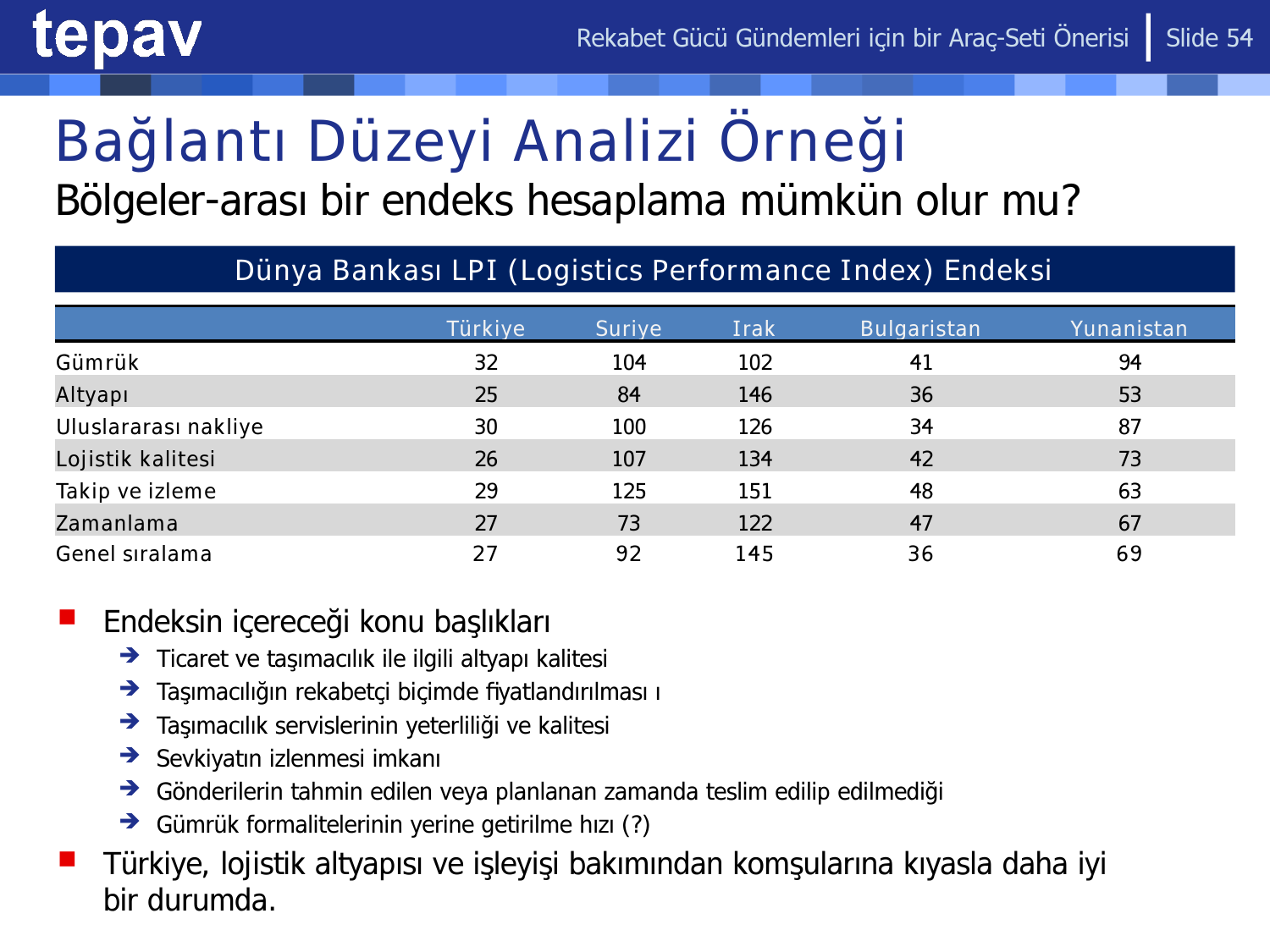

Rekabet Gücü Gündemleri için bir Araç-Seti Önerisi
Slide 54
# Bağlantı Düzeyi Analizi Örneği Bölgeler-arası bir endeks hesaplama mümkün olur mu?
Dünya Bankası LPI (Logistics Performance Index) Endeksi
|  | Türkiye | Suriye | Irak | Bulgaristan | Yunanistan |
| --- | --- | --- | --- | --- | --- |
| Gümrük | 32 | 104 | 102 | 41 | 94 |
| Altyapı | 25 | 84 | 146 | 36 | 53 |
| Uluslararası nakliye | 30 | 100 | 126 | 34 | 87 |
| Lojistik kalitesi | 26 | 107 | 134 | 42 | 73 |
| Takip ve izleme | 29 | 125 | 151 | 48 | 63 |
| Zamanlama | 27 | 73 | 122 | 47 | 67 |
| Genel sıralama | 27 | 92 | 145 | 36 | 69 |
Endeksin içereceği konu başlıkları
Ticaret ve taşımacılık ile ilgili altyapı kalitesi
Taşımacılığın rekabetçi biçimde fiyatlandırılması ı
Taşımacılık servislerinin yeterliliği ve kalitesi
Sevkiyatın izlenmesi imkanı
Gönderilerin tahmin edilen veya planlanan zamanda teslim edilip edilmediği
Gümrük formalitelerinin yerine getirilme hızı (?)
Türkiye, lojistik altyapısı ve işleyişi bakımından komşularına kıyasla daha iyi bir durumda.